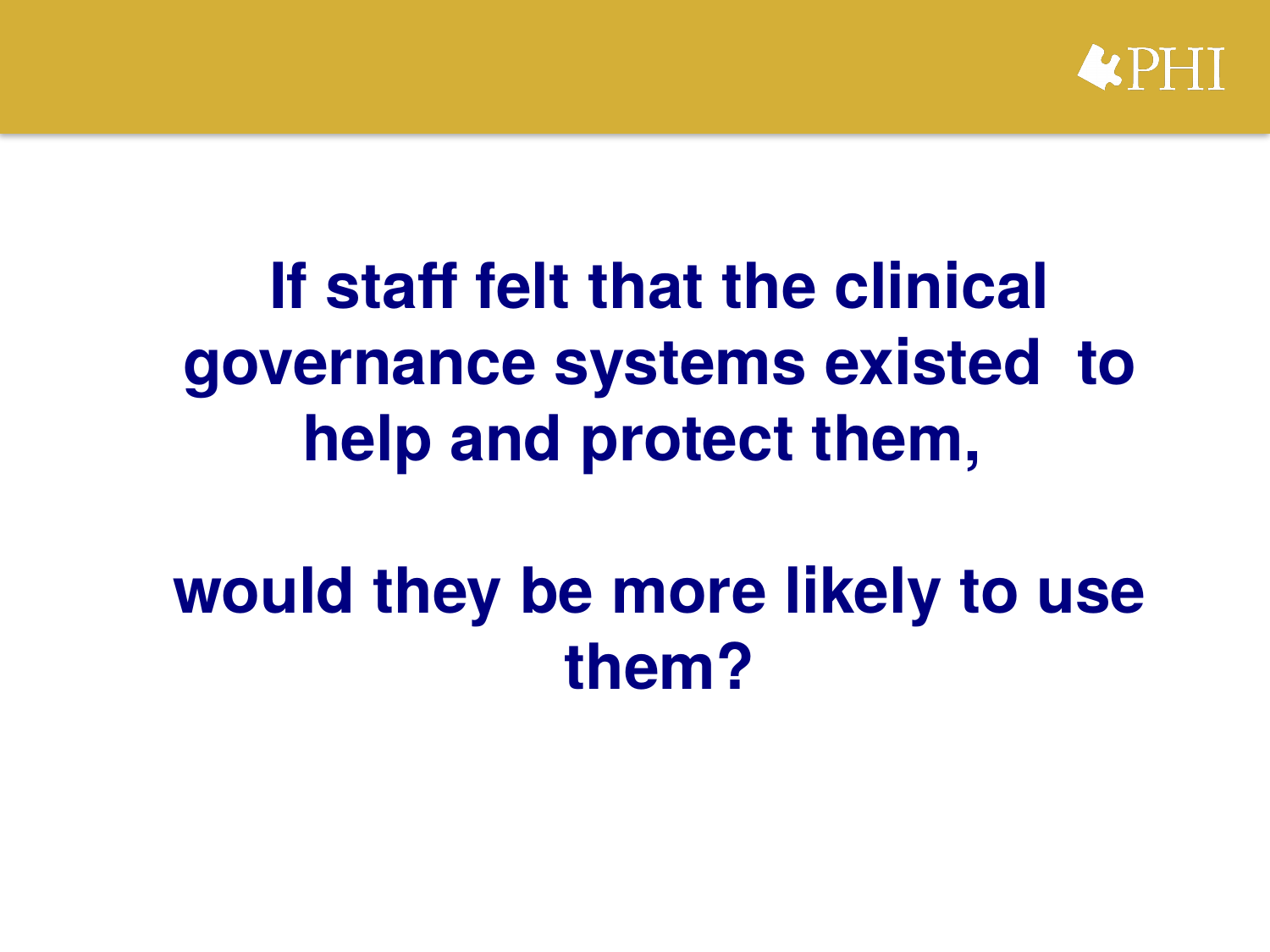

# If staff felt that the clinical governance systems existed  to help and protect them, would they be more likely to use them?